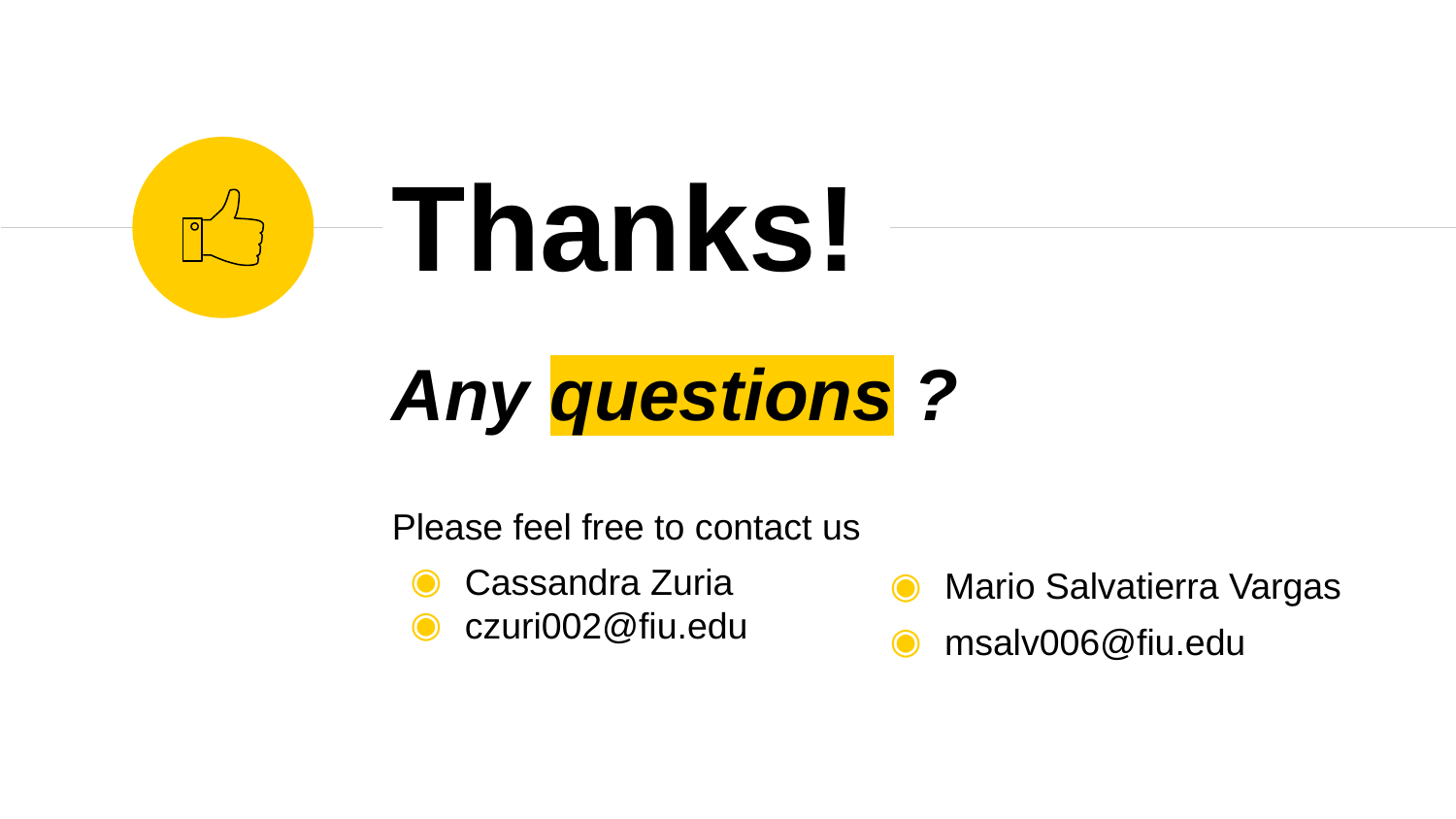

Thanks!

Any questions ?

Please feel free to contact us
Cassandra Zuria
czuri002@fiu.edu
Mario Salvatierra Vargas
msalv006@fiu.edu